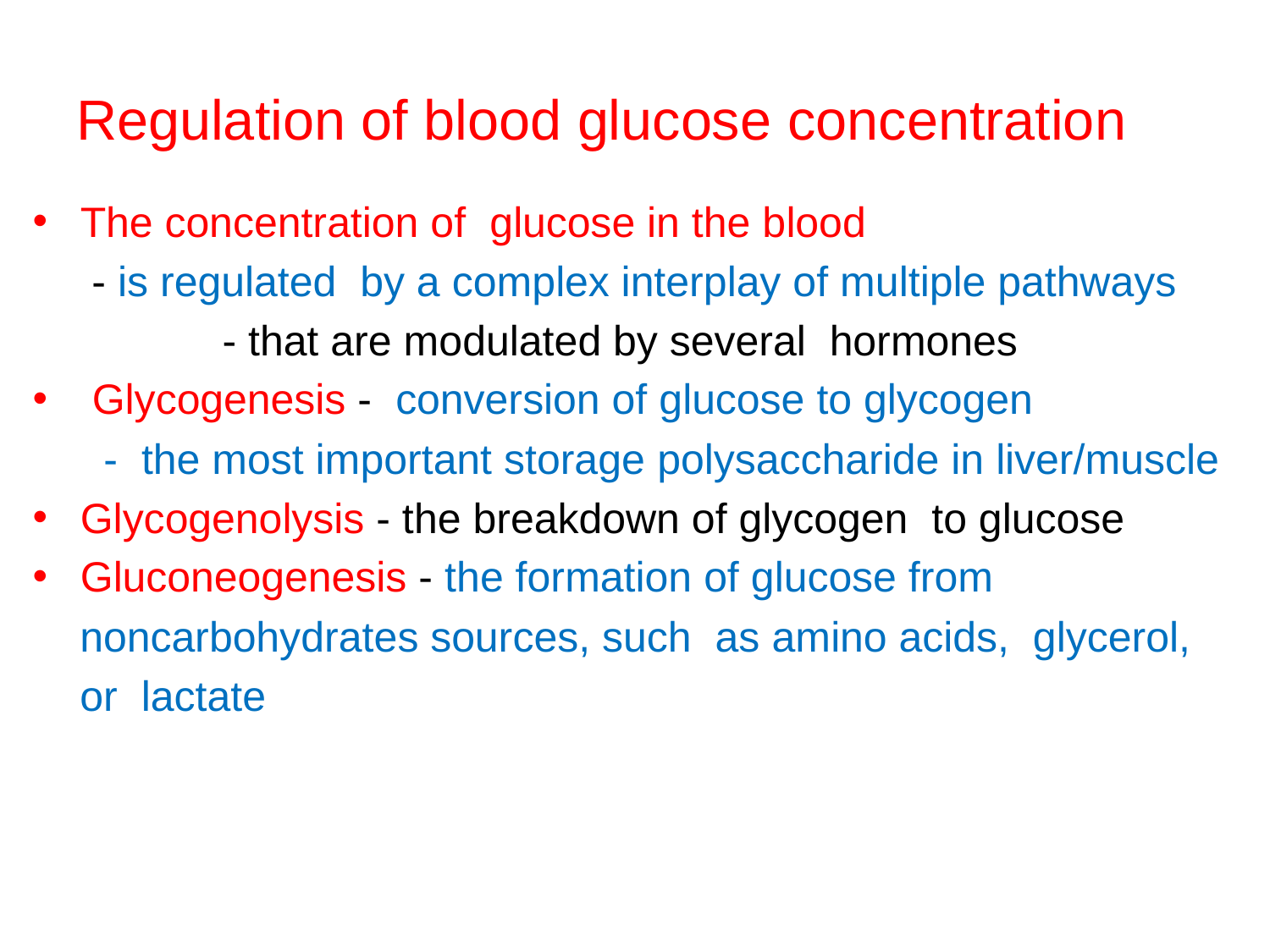

# Regulation of blood glucose concentration
The concentration of  glucose in the blood
     - is regulated  by a complex interplay of multiple pathways
                - that are modulated by several  hormones
 Glycogenesis -  conversion of glucose to glycogen
      -  the most important storage polysaccharide in liver/muscle
Glycogenolysis - the breakdown of glycogen  to glucose
Gluconeogenesis - the formation of glucose from
    noncarbohydrates sources, such  as amino acids,  glycerol,
    or  lactate